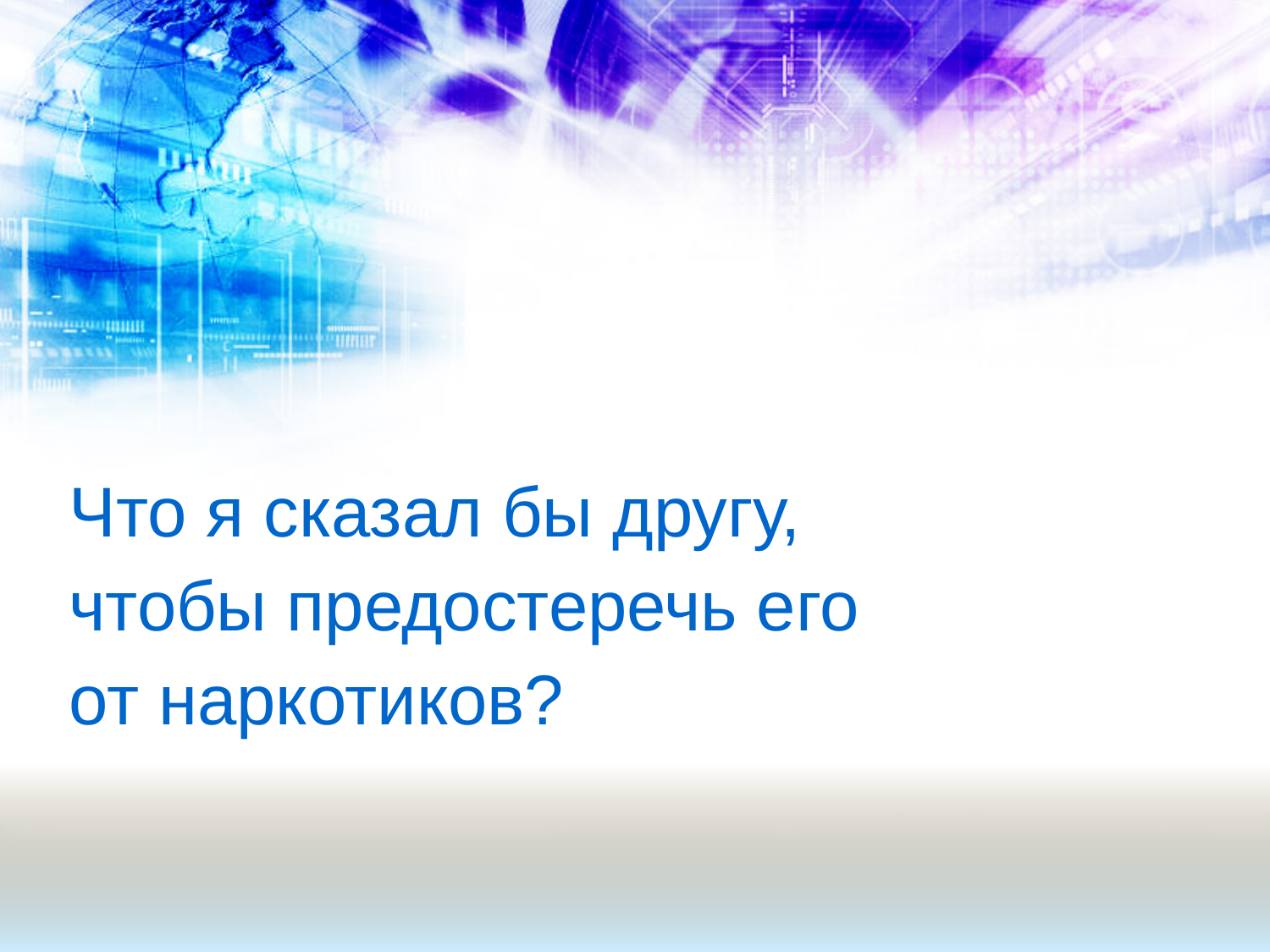

Что я сказал бы другу,
чтобы предостеречь его
от наркотиков?